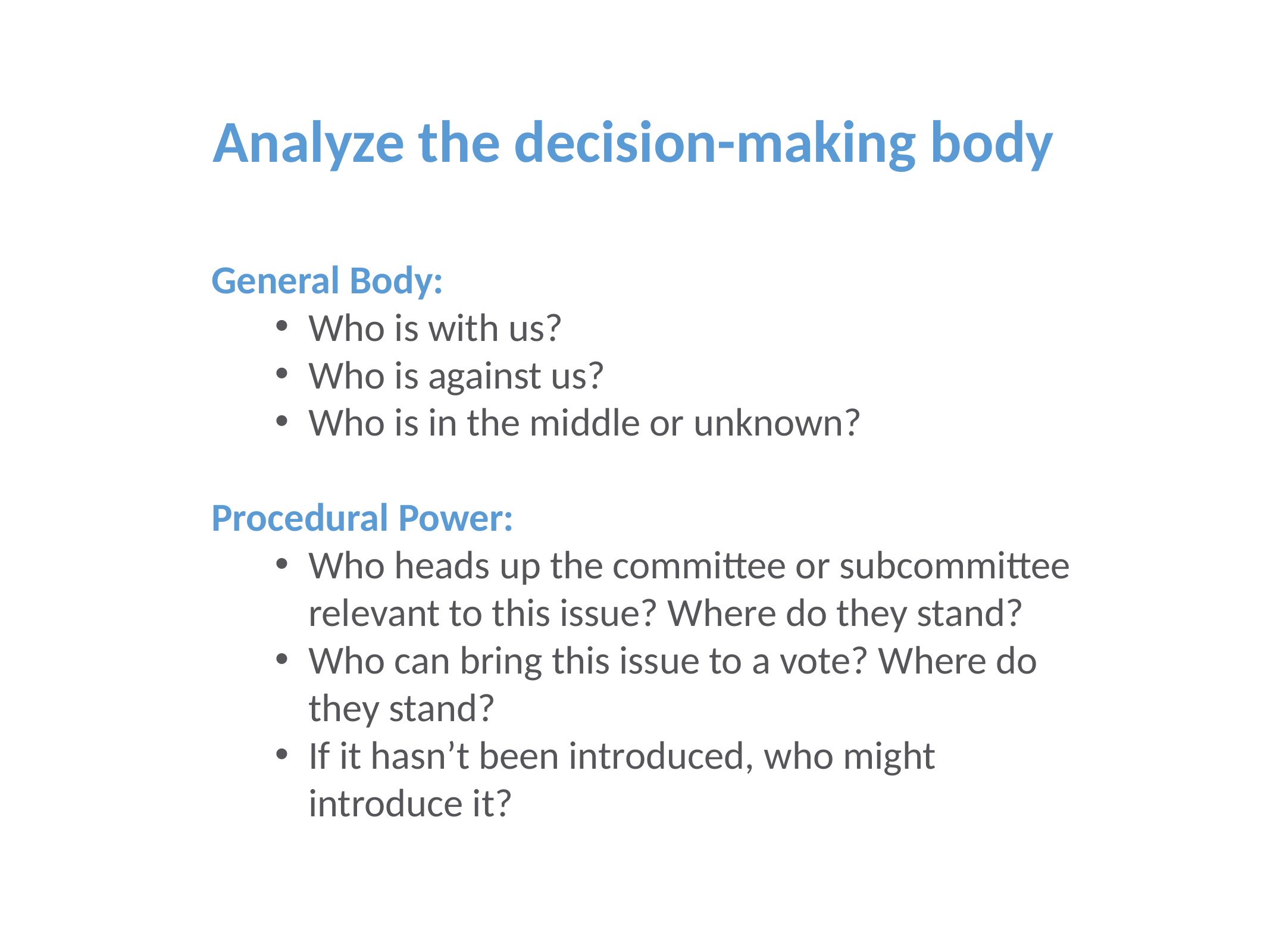

Analyze the decision-making body
General Body:
Who is with us?
Who is against us?
Who is in the middle or unknown?

Procedural Power:
Who heads up the committee or subcommittee relevant to this issue? Where do they stand?
Who can bring this issue to a vote? Where do they stand?
If it hasn’t been introduced, who might introduce it?